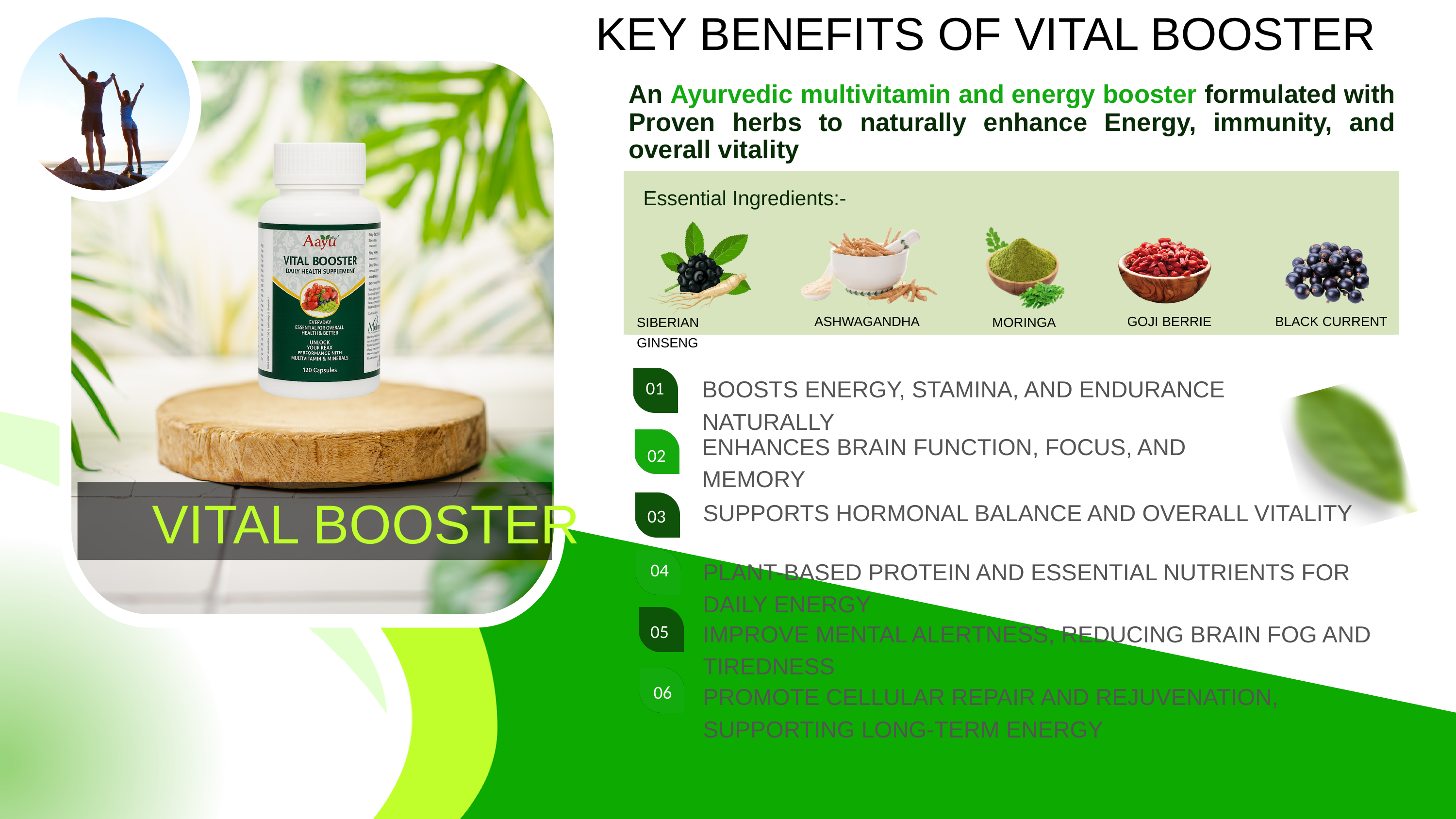

KEY BENEFITS OF VITAL BOOSTER

An Ayurvedic multivitamin and energy booster formulated with Proven herbs to naturally enhance Energy, immunity, and overall vitality

Essential Ingredients:-

ASHWAGANDHA
GOJI BERRIE
BLACK CURRENT
SIBERIAN GINSENG
MORINGA
01

BOOSTS ENERGY, STAMINA, AND ENDURANCE NATURALLY
01

ENHANCES BRAIN FUNCTION, FOCUS, AND MEMORY
02

02

VITAL BOOSTER
03

SUPPORTS HORMONAL BALANCE AND OVERALL VITALITY
03

04
PLANT-BASED PROTEIN AND ESSENTIAL NUTRIENTS FOR DAILY ENERGY
04

IMPROVE MENTAL ALERTNESS, REDUCING BRAIN FOG AND TIREDNESS
05

06
PROMOTE CELLULAR REPAIR AND REJUVENATION, SUPPORTING LONG-TERM ENERGY